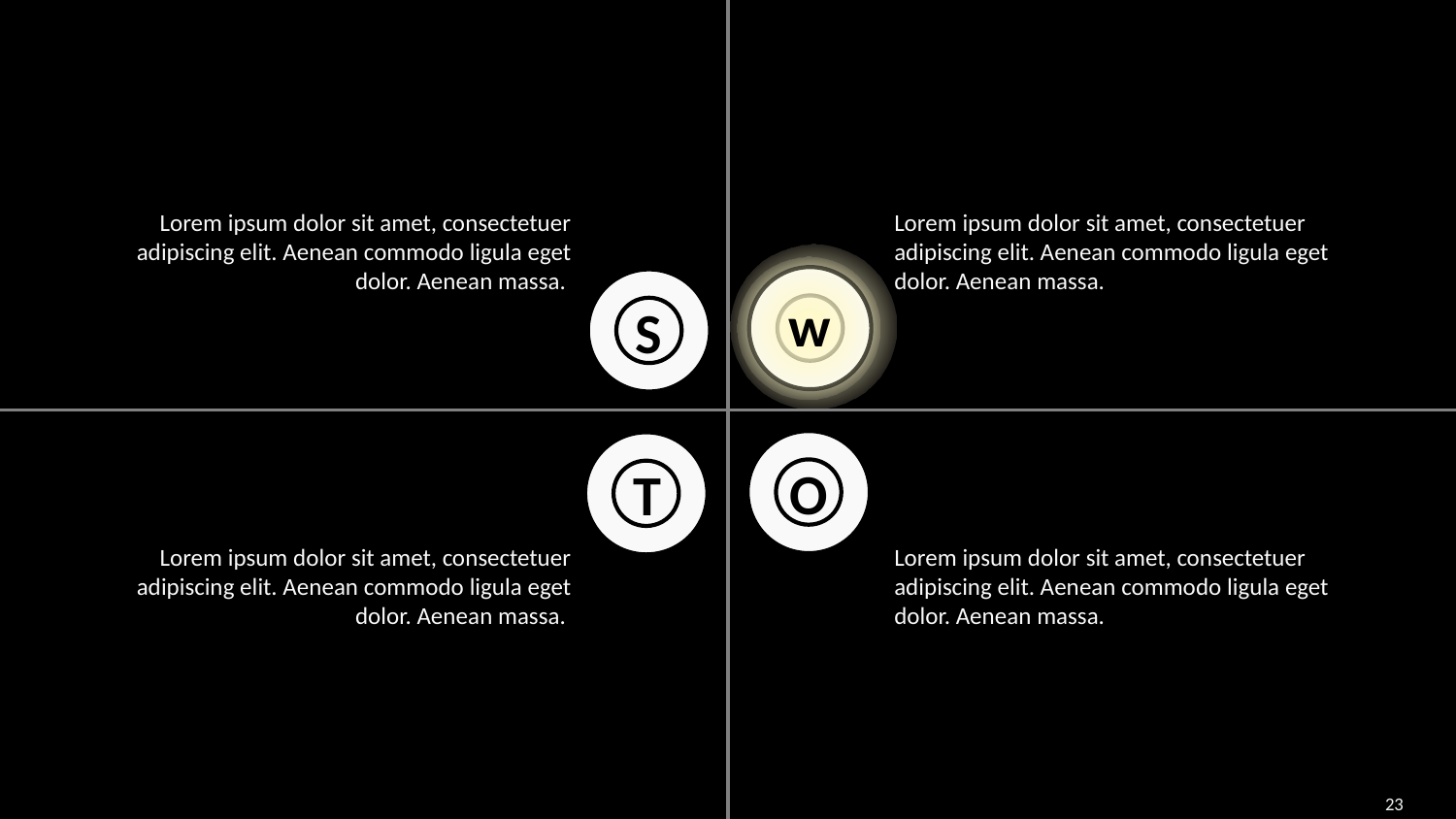

Lorem ipsum dolor sit amet, consectetuer adipiscing elit. Aenean commodo ligula eget dolor. Aenean massa.
Lorem ipsum dolor sit amet, consectetuer adipiscing elit. Aenean commodo ligula eget dolor. Aenean massa.

w
S

O
T
Lorem ipsum dolor sit amet, consectetuer adipiscing elit. Aenean commodo ligula eget dolor. Aenean massa.
Lorem ipsum dolor sit amet, consectetuer adipiscing elit. Aenean commodo ligula eget dolor. Aenean massa.